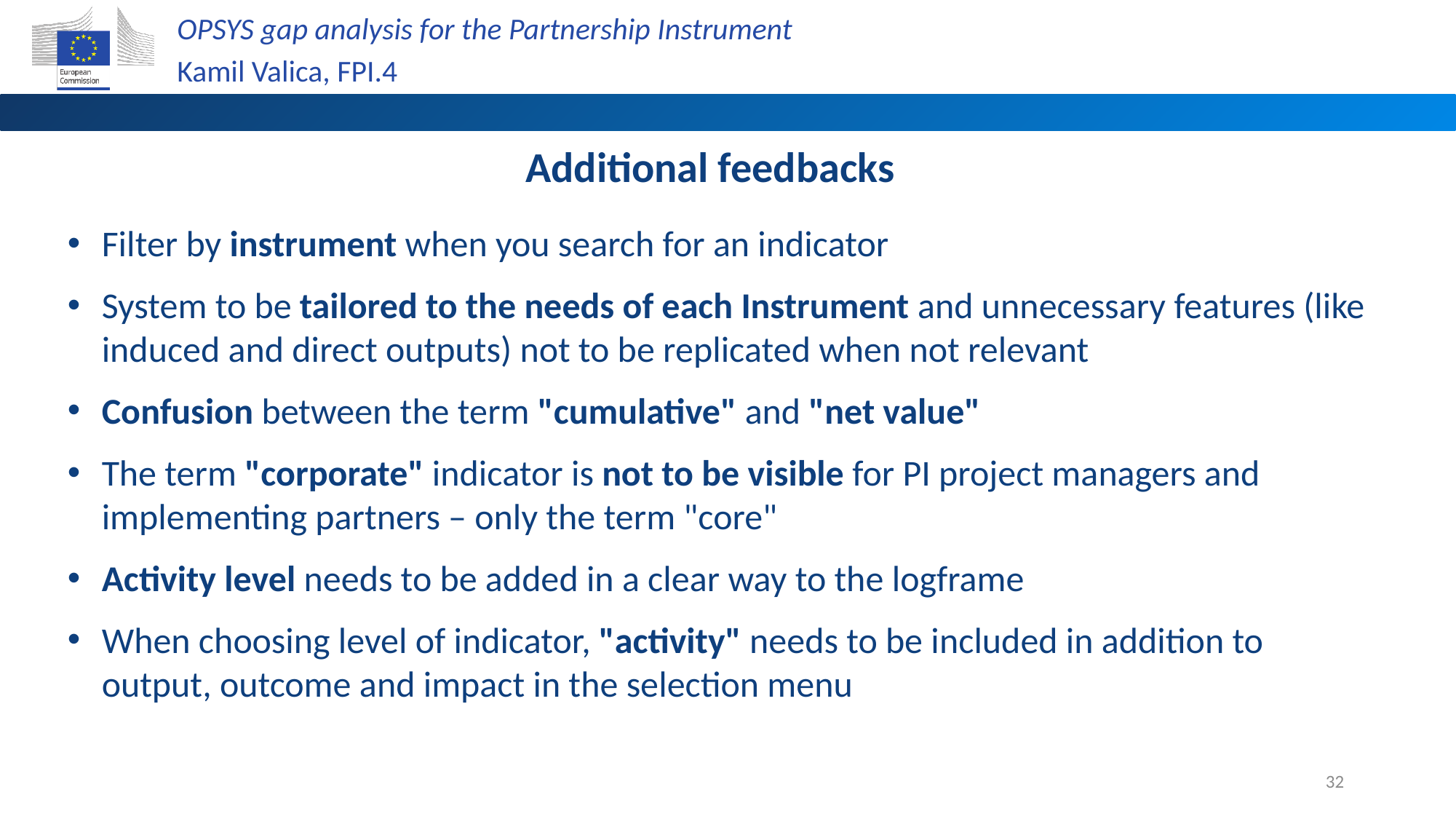

OPSYS gap analysis for the Partnership Instrument
Kamil Valica, FPI.4
Additional feedbacks
Filter by instrument when you search for an indicator
System to be tailored to the needs of each Instrument and unnecessary features (like induced and direct outputs) not to be replicated when not relevant
Confusion between the term "cumulative" and "net value"
The term "corporate" indicator is not to be visible for PI project managers and implementing partners – only the term "core"
Activity level needs to be added in a clear way to the logframe
When choosing level of indicator, "activity" needs to be included in addition to output, outcome and impact in the selection menu

32